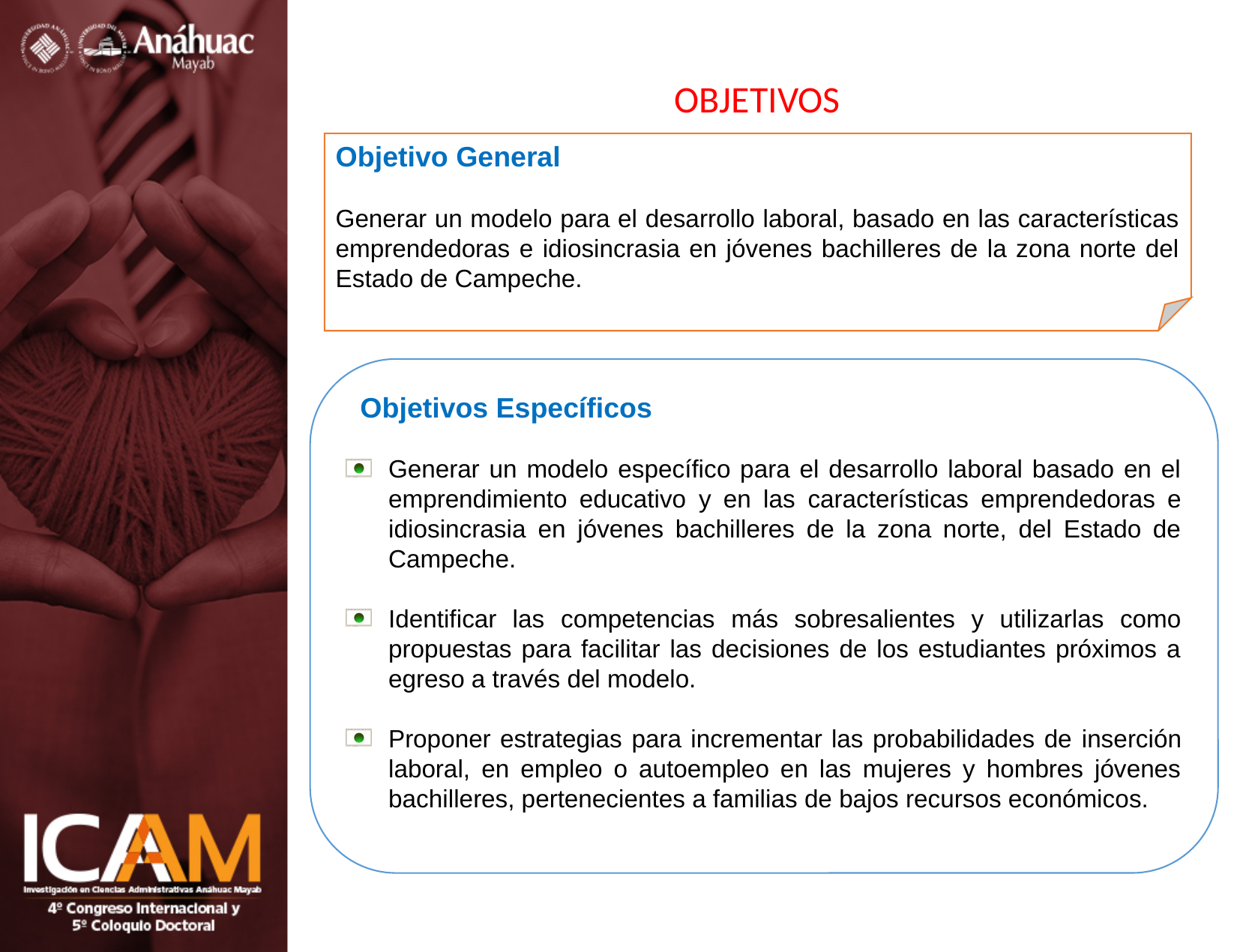

# OBJETIVOS
Objetivo General

Generar un modelo para el desarrollo laboral, basado en las características emprendedoras e idiosincrasia en jóvenes bachilleres de la zona norte del Estado de Campeche.
  Objetivos Específicos

Generar un modelo específico para el desarrollo laboral basado en el emprendimiento educativo y en las características emprendedoras e idiosincrasia en jóvenes bachilleres de la zona norte, del Estado de Campeche.

Identificar las competencias más sobresalientes y utilizarlas como propuestas para facilitar las decisiones de los estudiantes próximos a egreso a través del modelo.

Proponer estrategias para incrementar las probabilidades de inserción laboral, en empleo o autoempleo en las mujeres y hombres jóvenes bachilleres, pertenecientes a familias de bajos recursos económicos.